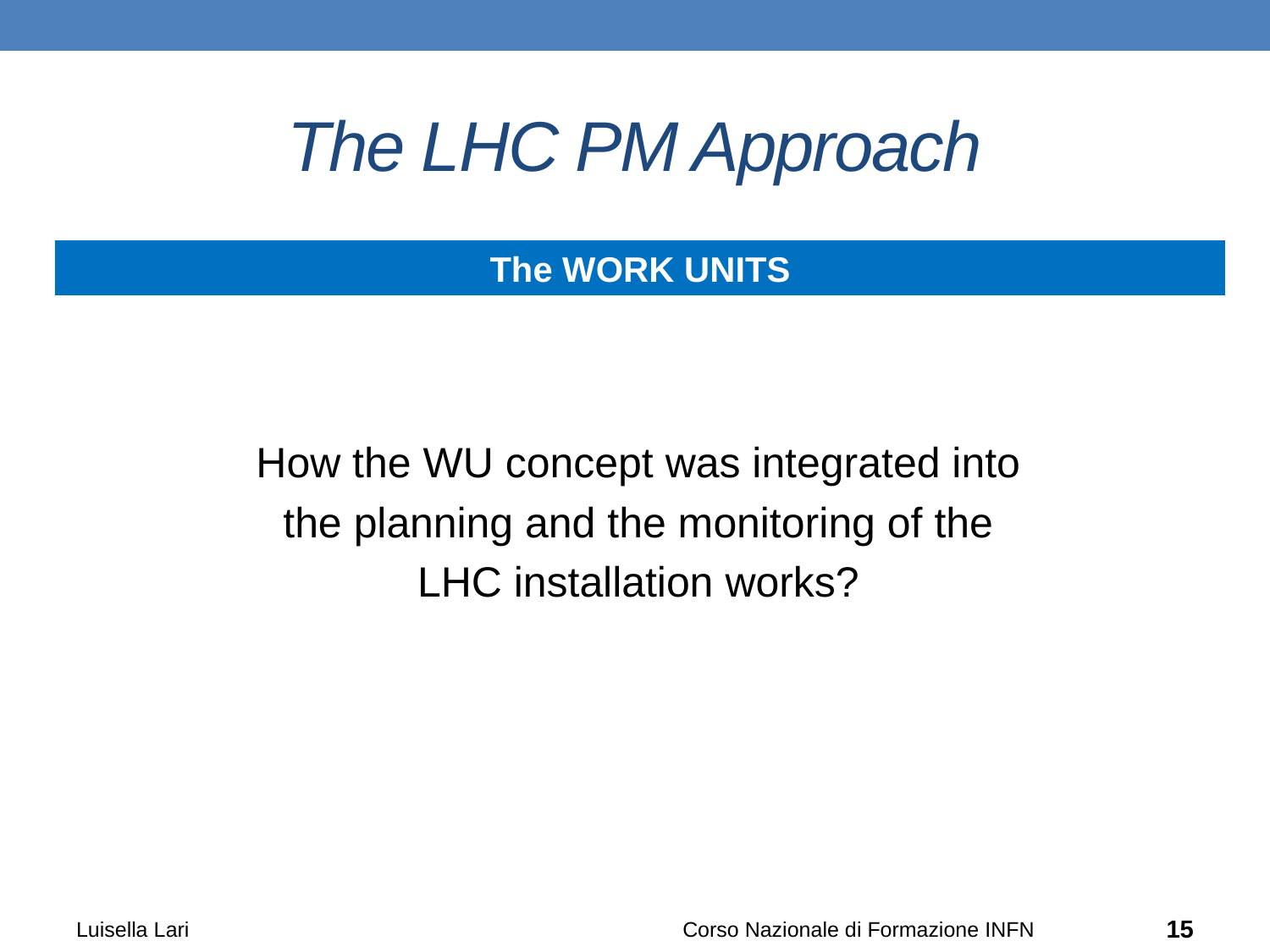

# The LHC PM Approach
The WORK UNITS

How the WU concept was integrated into
the planning and the monitoring of the
LHC installation works?

Luisella Lari
Corso Nazionale di Formazione INFN
15